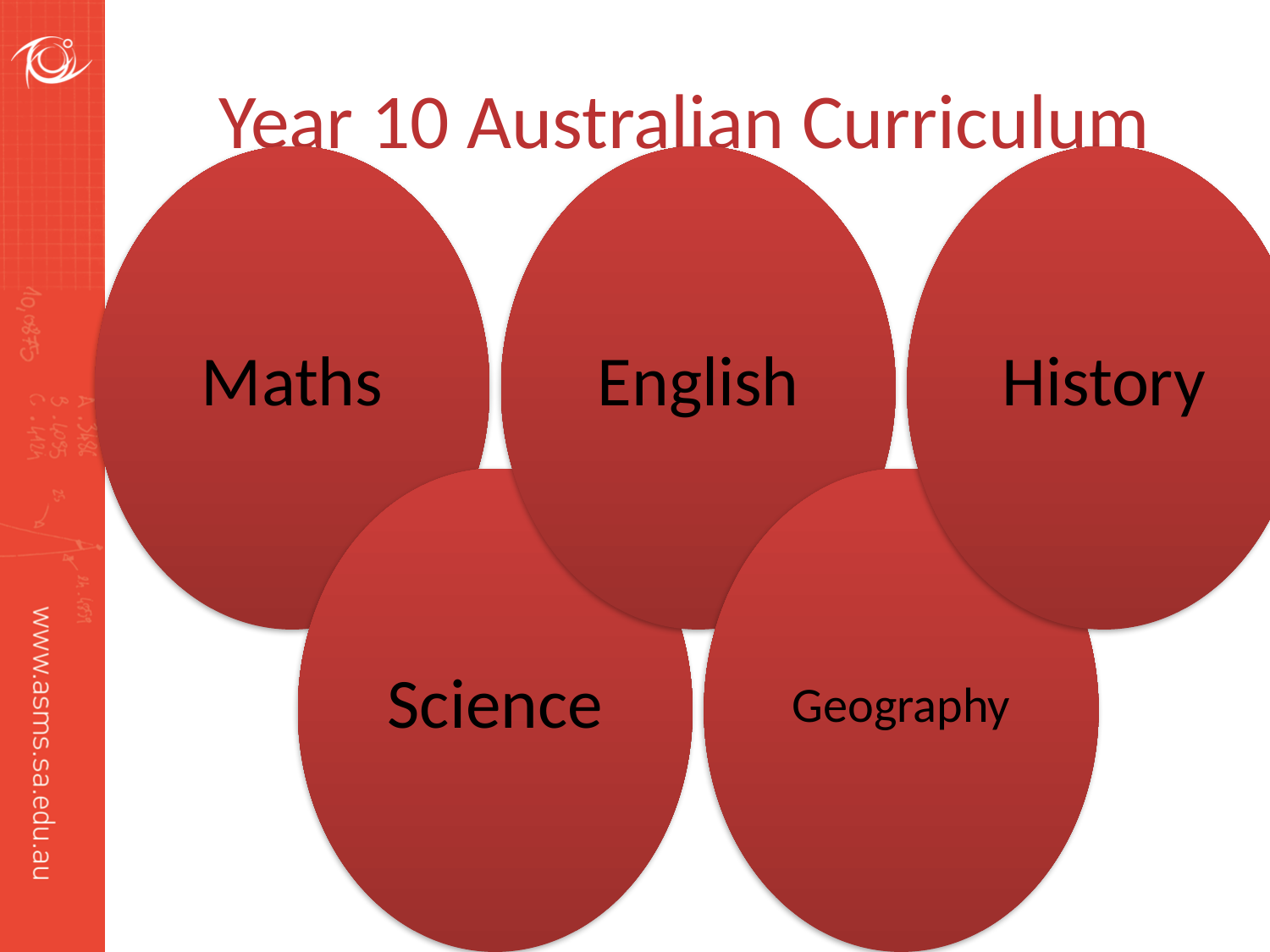

# Year 10 Australian Curriculum
Maths
English
Science
Geography
History